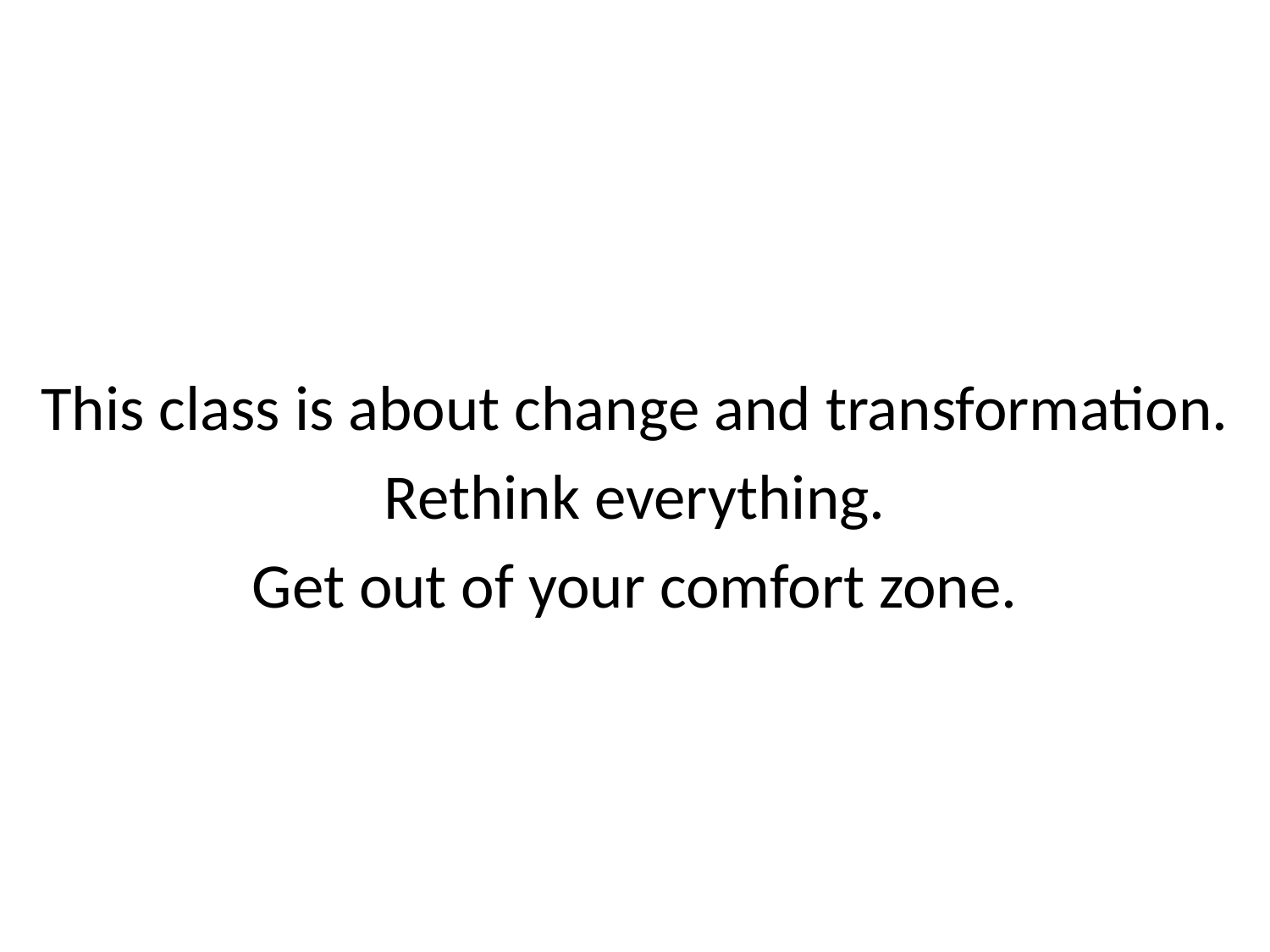

#

This class is about change and transformation.
Rethink everything.
Get out of your comfort zone.